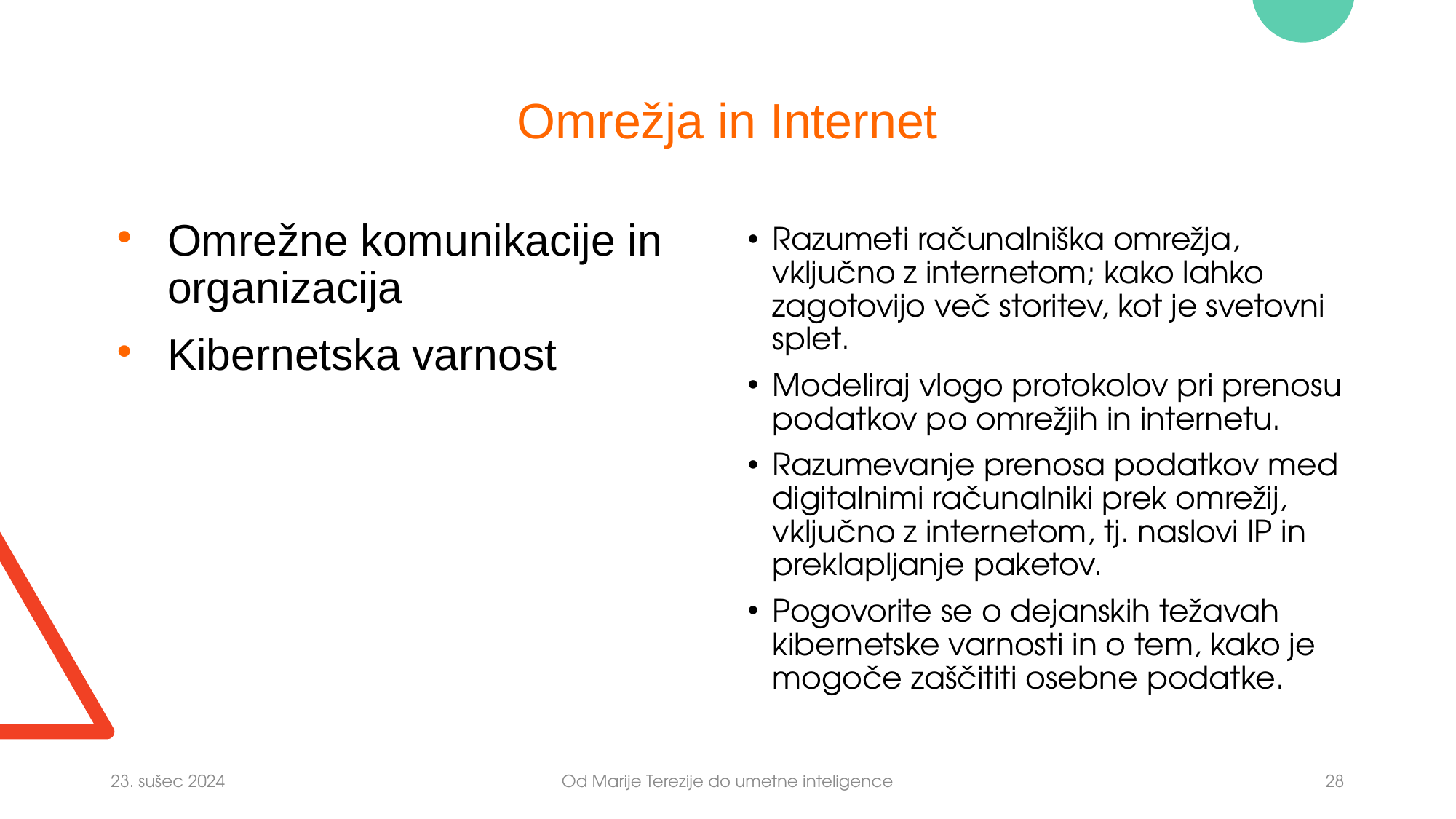

# Omrežja in Internet
Omrežne komunikacije in organizacija
Kibernetska varnost
Razumeti računalniška omrežja, vključno z internetom; kako lahko zagotovijo več storitev, kot je svetovni splet.
Modeliraj vlogo protokolov pri prenosu podatkov po omrežjih in internetu.
Razumevanje prenosa podatkov med digitalnimi računalniki prek omrežij, vključno z internetom, tj. naslovi IP in preklapljanje paketov.
Pogovorite se o dejanskih težavah kibernetske varnosti in o tem, kako je mogoče zaščititi osebne podatke.
23. sušec 2024
Od Marije Terezije do umetne inteligence
28